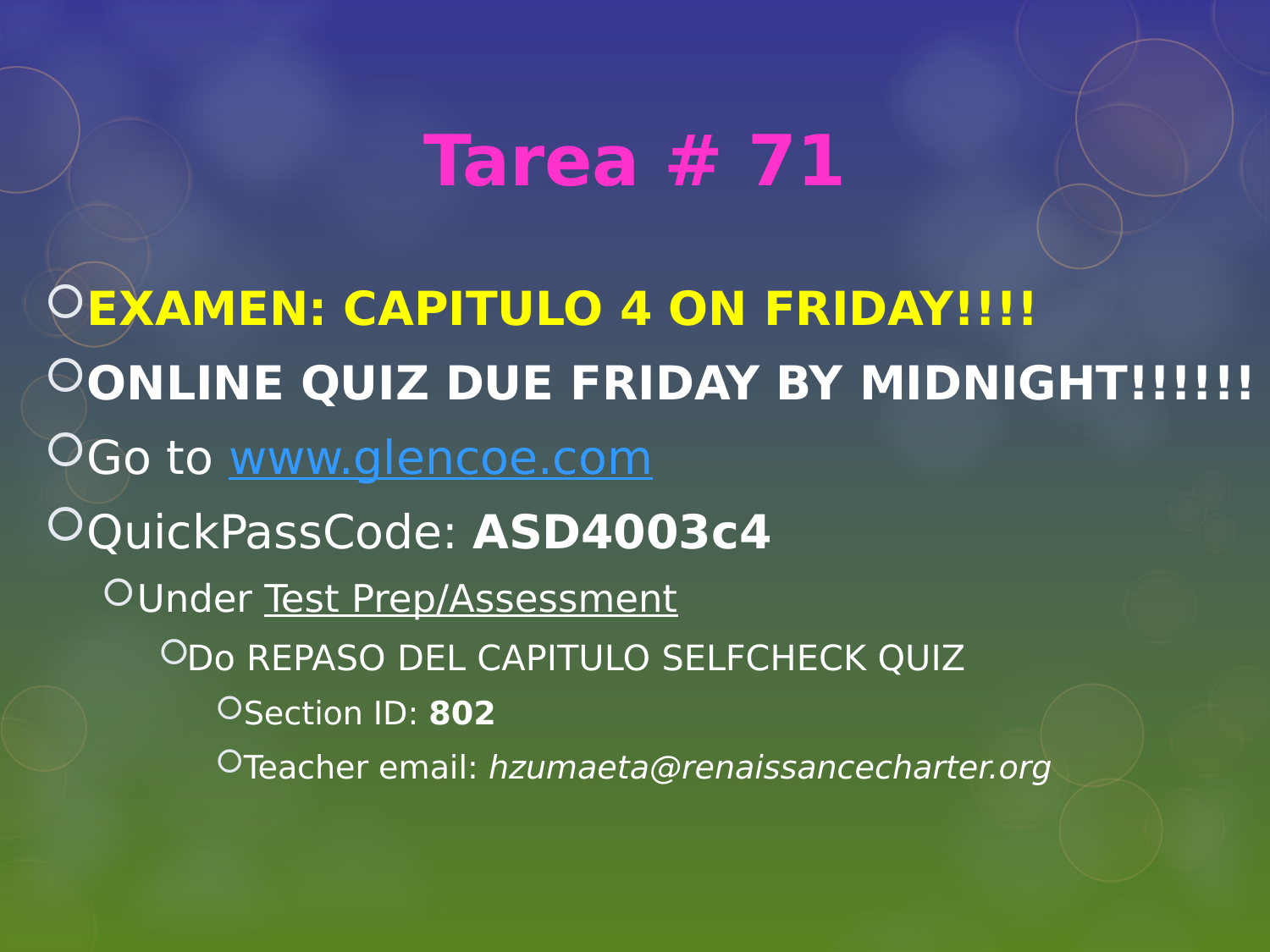

# Tarea # 71
EXAMEN: CAPITULO 4 ON FRIDAY!!!!
ONLINE QUIZ DUE FRIDAY BY MIDNIGHT!!!!!!
Go to www.glencoe.com
QuickPassCode: ASD4003c4
Under Test Prep/Assessment
Do REPASO DEL CAPITULO SELFCHECK QUIZ
Section ID: 802
Teacher email: hzumaeta@renaissancecharter.org